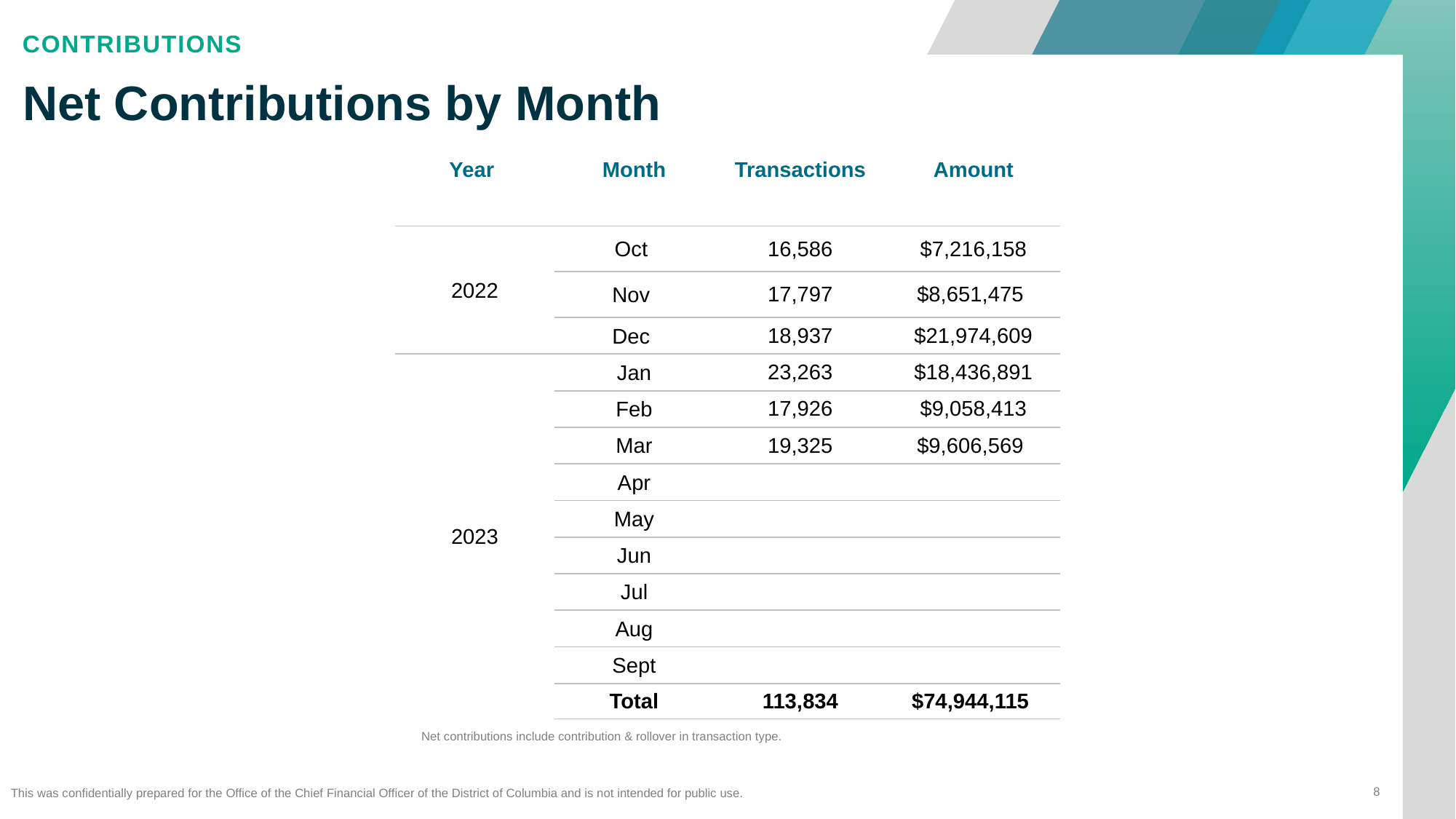

Contributions
# Net Contributions by Month
| Year | Month | Transactions | Amount |
| --- | --- | --- | --- |
| 2022 | Oct | 16,586 | $7,216,158 |
|  | Nov | 17,797 | $8,651,475 |
|  | Dec | 18,937 | $21,974,609 |
| 2023 | Jan | 23,263 | $18,436,891 |
|  | Feb | 17,926 | $9,058,413 |
|  | Mar | 19,325 | $9,606,569 |
|  | Apr |  |  |
|  | May |  |  |
|  | Jun |  |  |
|  | Jul |  |  |
|  | Aug |  |  |
|  | Sept |  |  |
|  | Total | 113,834 | $74,944,115 |
Net contributions include contribution & rollover in transaction type.
8
This was confidentially prepared for the Office of the Chief Financial Officer of the District of Columbia and is not intended for public use.